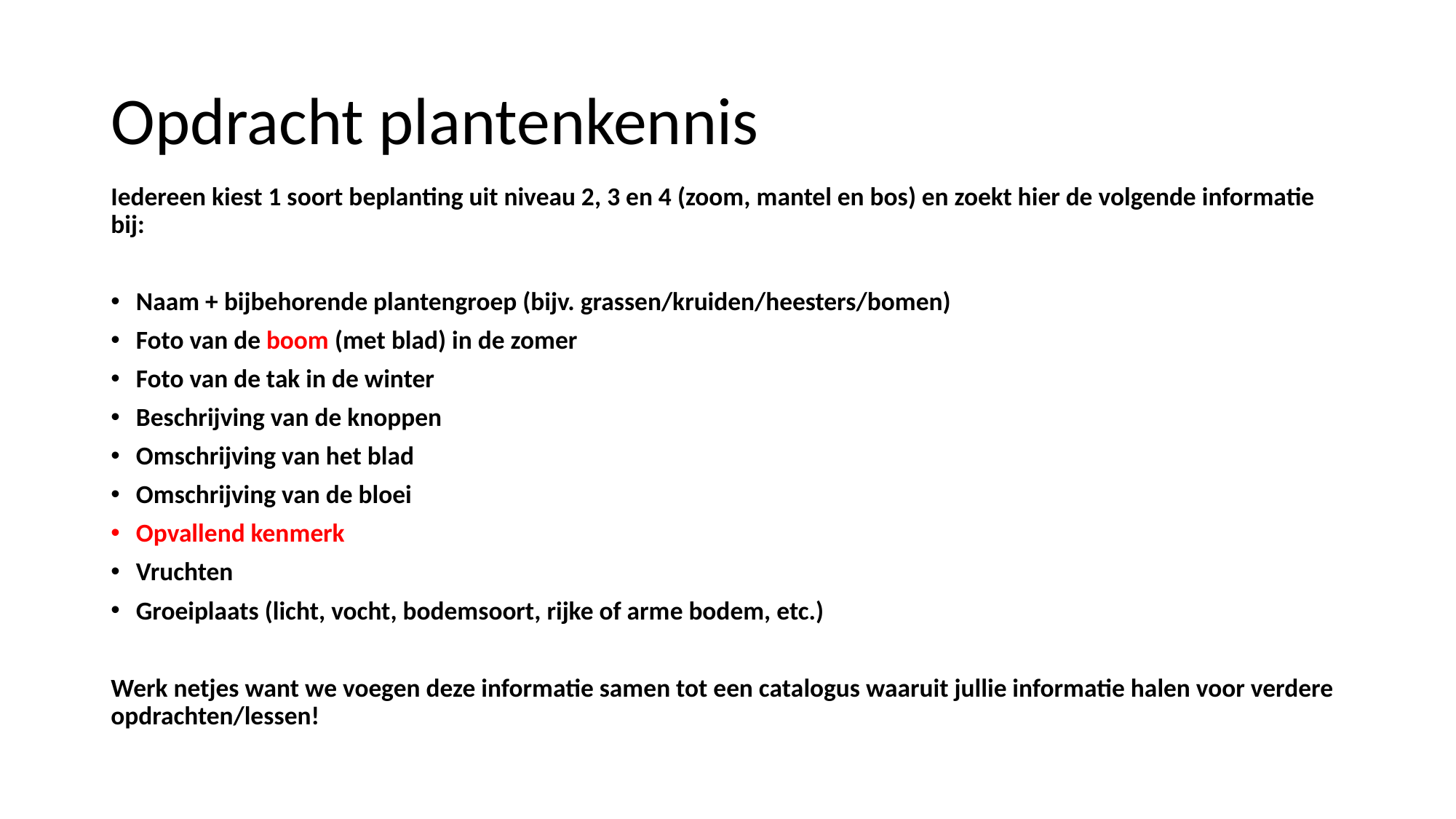

# Opdracht plantenkennis
Iedereen kiest 1 soort beplanting uit niveau 2, 3 en 4 (zoom, mantel en bos) en zoekt hier de volgende informatie bij:

Naam + bijbehorende plantengroep (bijv. grassen/kruiden/heesters/bomen)
Foto van de boom (met blad) in de zomer
Foto van de tak in de winter
Beschrijving van de knoppen
Omschrijving van het blad
Omschrijving van de bloei
Opvallend kenmerk
Vruchten
Groeiplaats (licht, vocht, bodemsoort, rijke of arme bodem, etc.)

Werk netjes want we voegen deze informatie samen tot een catalogus waaruit jullie informatie halen voor verdere opdrachten/lessen!